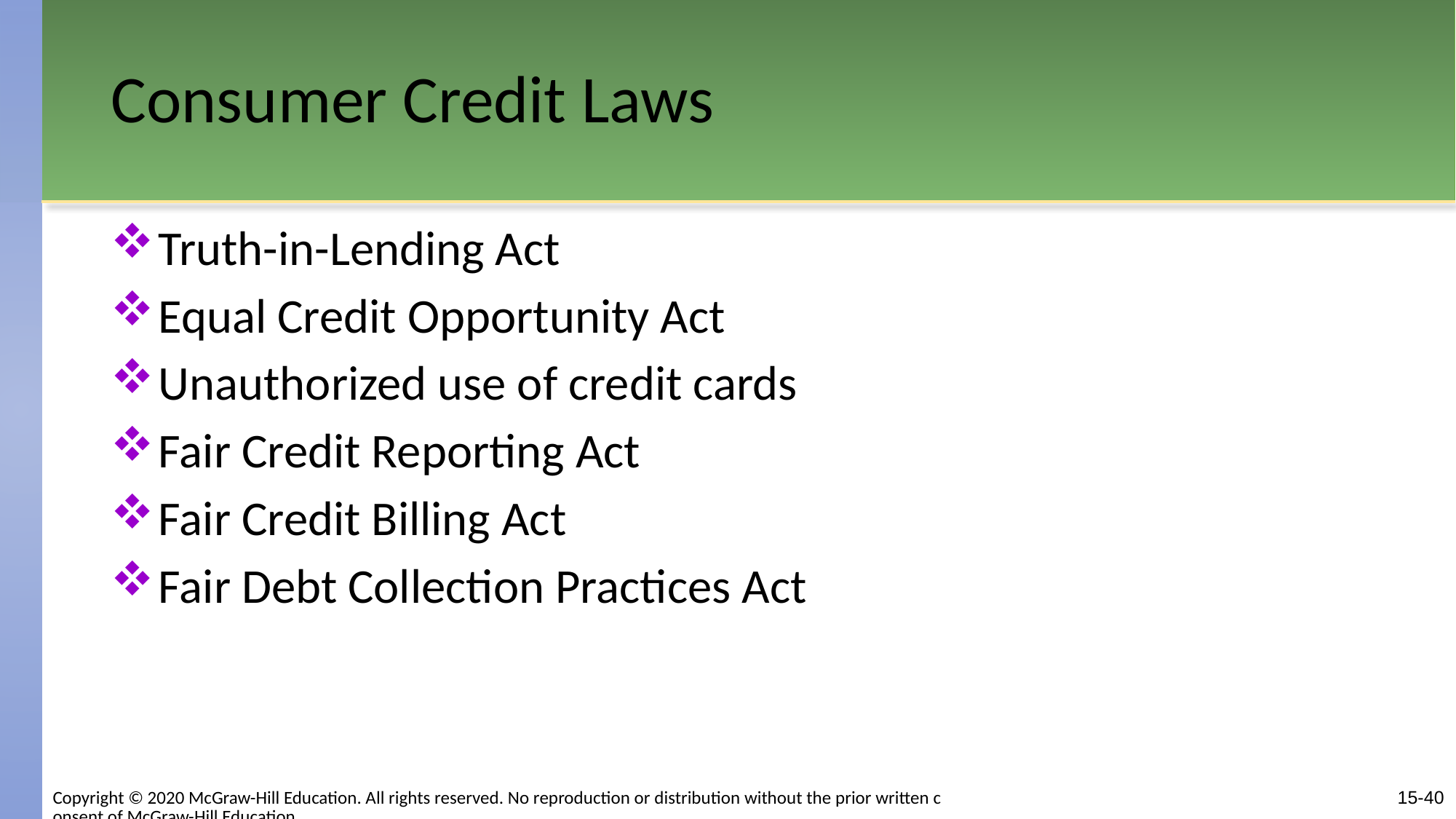

# Consumer Credit Laws
Truth-in-Lending Act
Equal Credit Opportunity Act
Unauthorized use of credit cards
Fair Credit Reporting Act
Fair Credit Billing Act
Fair Debt Collection Practices Act

15-40
Copyright © 2020 McGraw-Hill Education. All rights reserved. No reproduction or distribution without the prior written consent of McGraw-Hill Education.